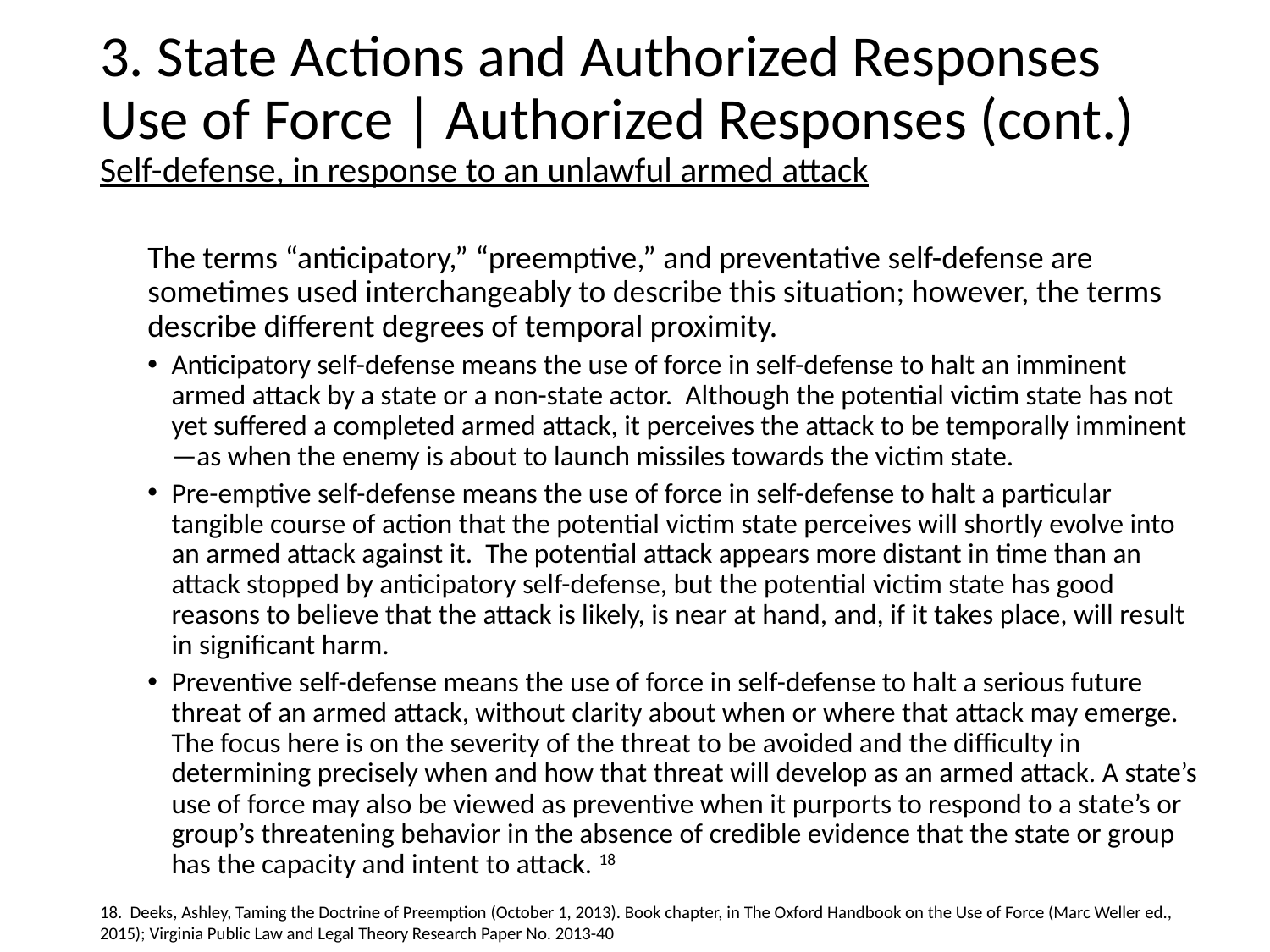

# 3. State Actions and Authorized Responses Use of Force | Authorized Responses (cont.) Self-defense, in response to an unlawful armed attack
The terms “anticipatory,” “preemptive,” and preventative self-defense are sometimes used interchangeably to describe this situation; however, the terms describe different degrees of temporal proximity.
Anticipatory self-defense means the use of force in self-defense to halt an imminent armed attack by a state or a non-state actor.  Although the potential victim state has not yet suffered a completed armed attack, it perceives the attack to be temporally imminent—as when the enemy is about to launch missiles towards the victim state.
Pre-emptive self-defense means the use of force in self-defense to halt a particular tangible course of action that the potential victim state perceives will shortly evolve into an armed attack against it.  The potential attack appears more distant in time than an attack stopped by anticipatory self-defense, but the potential victim state has good reasons to believe that the attack is likely, is near at hand, and, if it takes place, will result in significant harm.
Preventive self-defense means the use of force in self-defense to halt a serious future threat of an armed attack, without clarity about when or where that attack may emerge. The focus here is on the severity of the threat to be avoided and the difficulty in determining precisely when and how that threat will develop as an armed attack. A state’s use of force may also be viewed as preventive when it purports to respond to a state’s or group’s threatening behavior in the absence of credible evidence that the state or group has the capacity and intent to attack. 18

18.  Deeks, Ashley, Taming the Doctrine of Preemption (October 1, 2013). Book chapter, in The Oxford Handbook on the Use of Force (Marc Weller ed., 2015); Virginia Public Law and Legal Theory Research Paper No. 2013-40